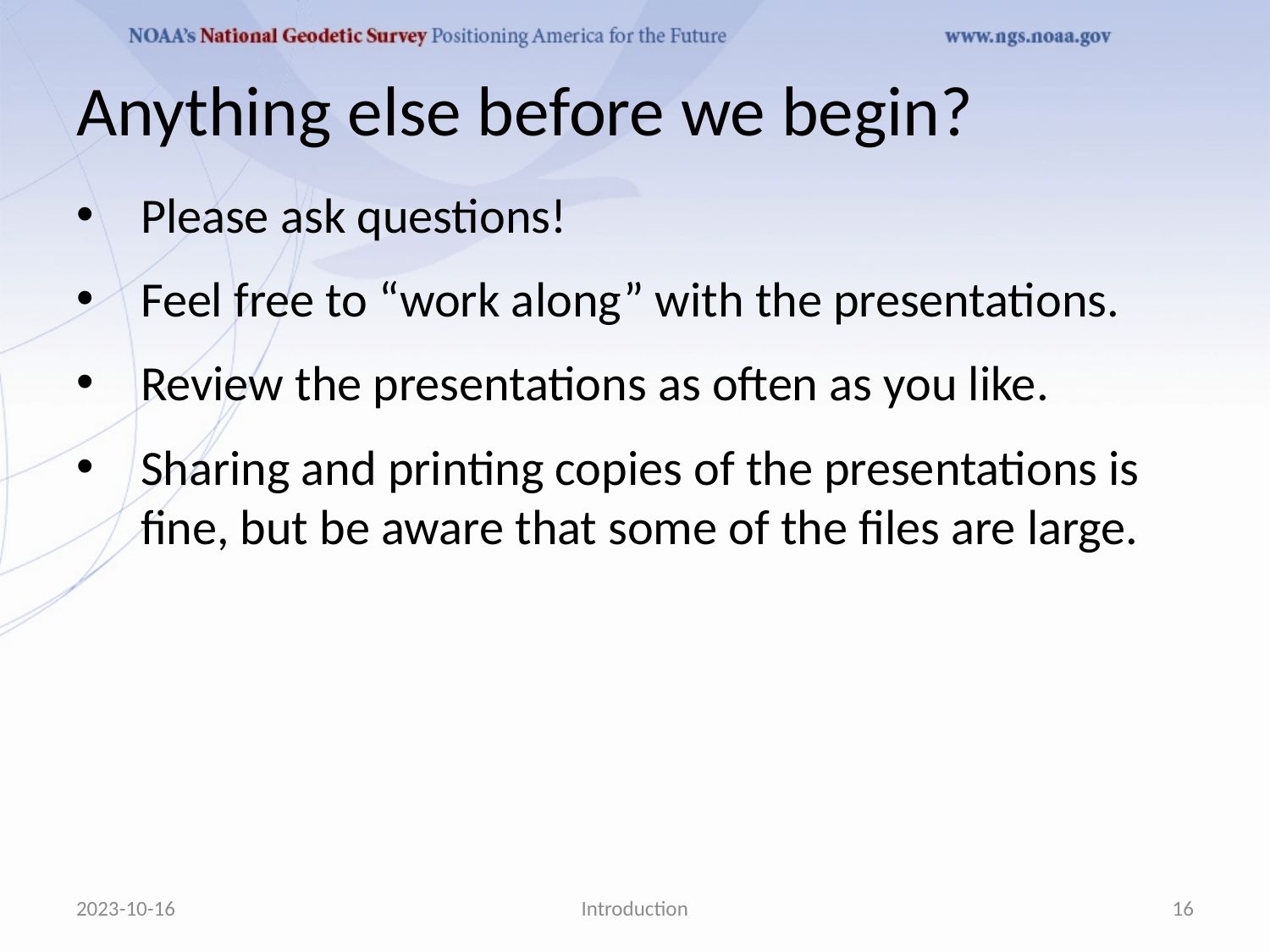

# Anything else before we begin?
Please ask questions!
Feel free to “work along” with the presentations.
Review the presentations as often as you like.
Sharing and printing copies of the presentations is fine, but be aware that some of the files are large.
2023-10-16
Introduction
16